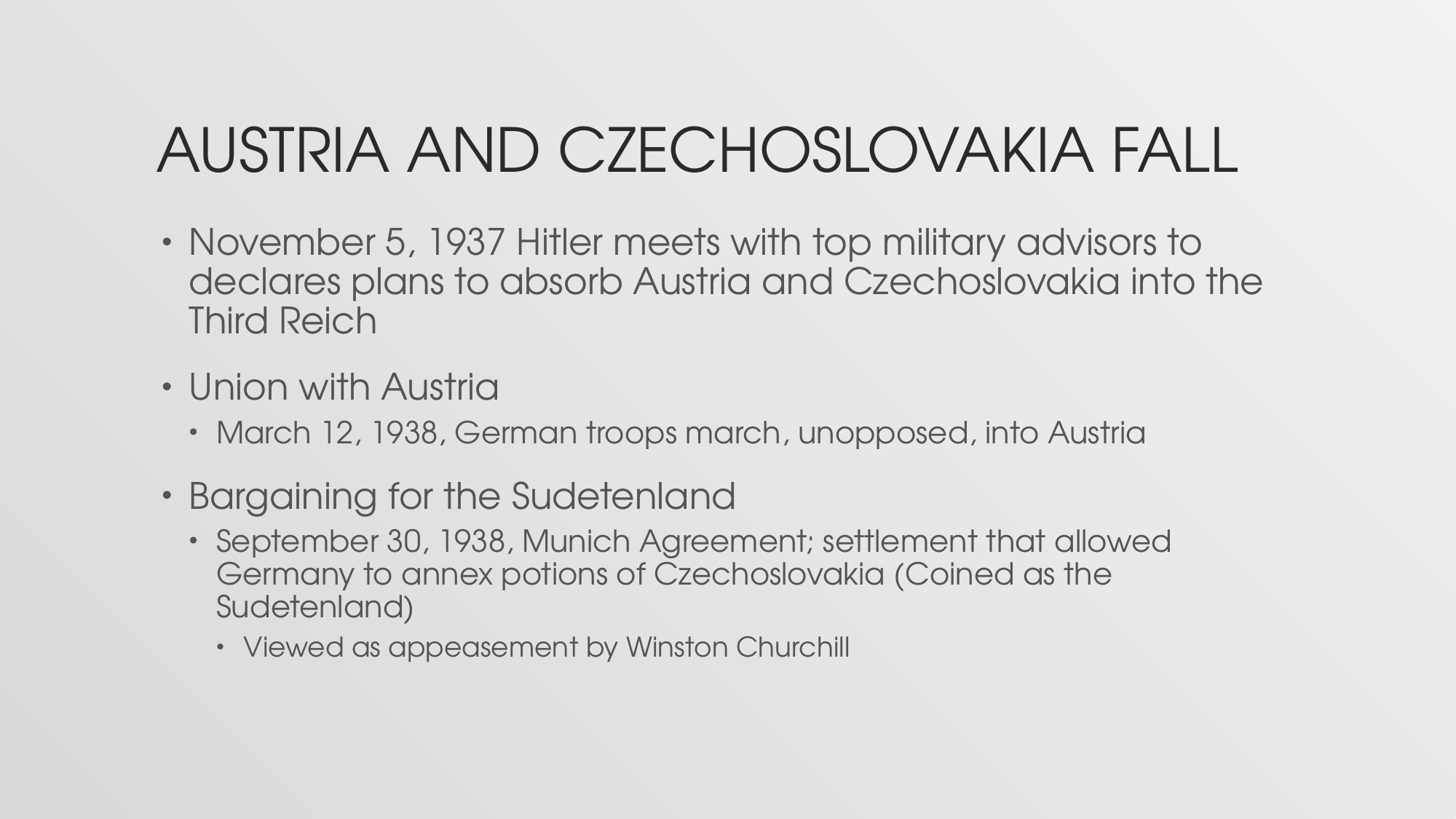

# Austria and Czechoslovakia fall
November 5, 1937 Hitler meets with top military advisors to declares plans to absorb Austria and Czechoslovakia into the Third Reich
Union with Austria
March 12, 1938, German troops march, unopposed, into Austria
Bargaining for the Sudetenland
September 30, 1938, Munich Agreement; settlement that allowed Germany to annex potions of Czechoslovakia (Coined as the Sudetenland)
Viewed as appeasement by Winston Churchill